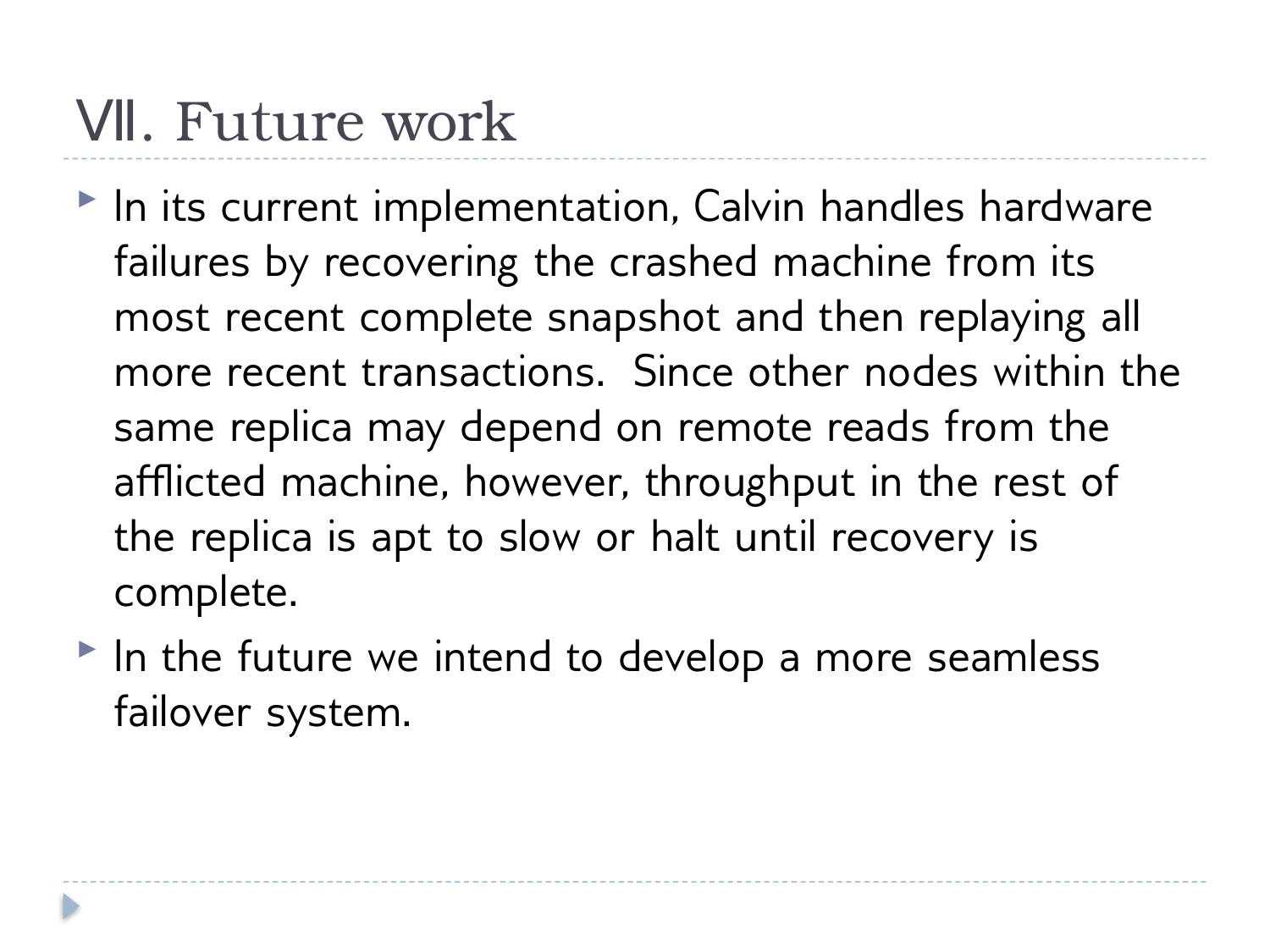

# Ⅶ. Future work
In its current implementation, Calvin handles hardware failures by recovering the crashed machine from its most recent complete snapshot and then replaying all more recent transactions.  Since other nodes within the same replica may depend on remote reads from the afflicted machine, however, throughput in the rest of the replica is apt to slow or halt until recovery is complete.
In the future we intend to develop a more seamless failover system.